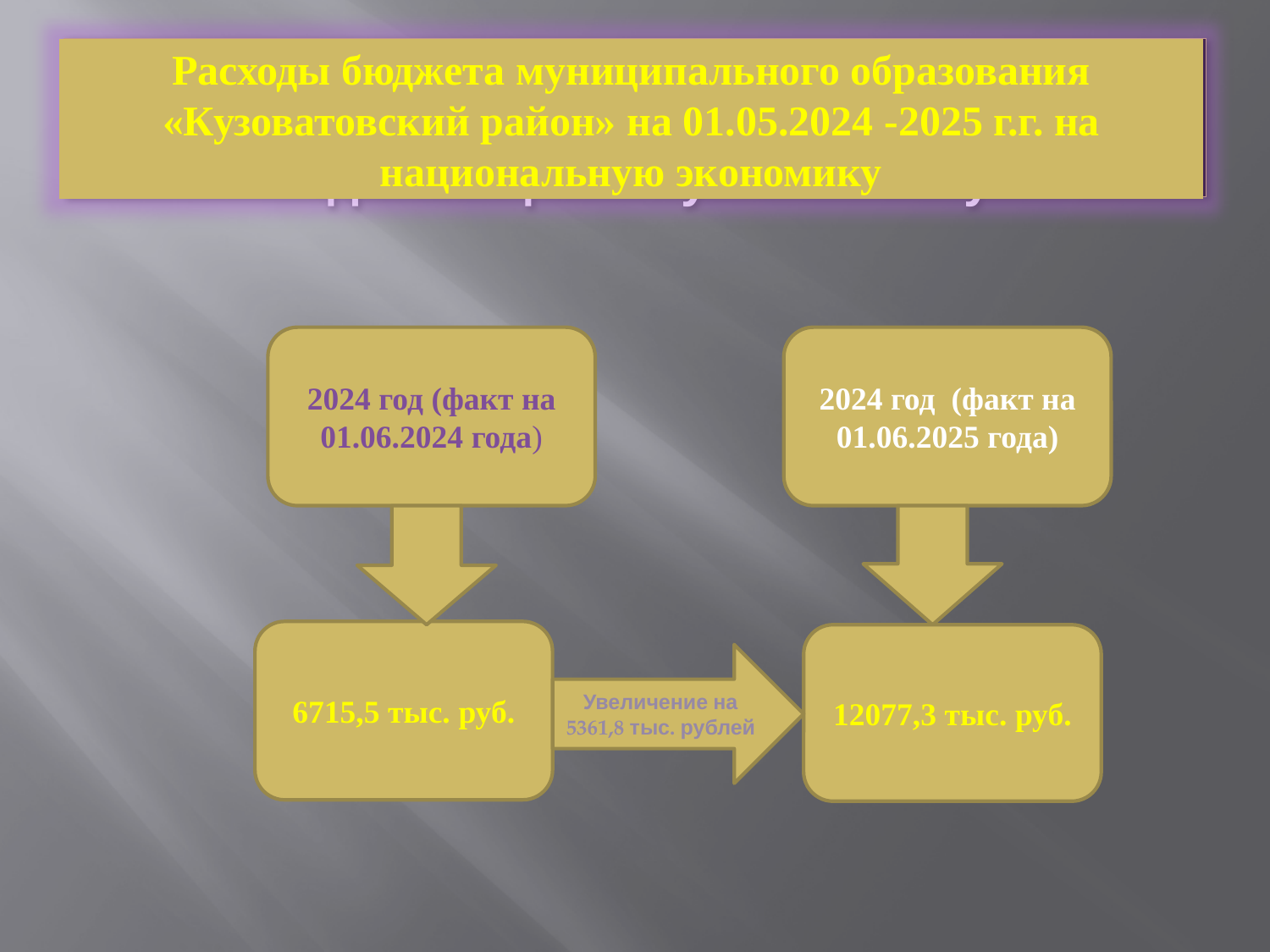

# Расходы бюджета муниципального образования «Кузоватовский район» на 2014 год на социальную политику
Расходы бюджета муниципального образования «Кузоватовский район» на 01.05.2024 -2025 г.г. на национальную экономику
2024 год (факт на 01.06.2024 года)
2024 год  (факт на 01.06.2025 года)

6715,5 тыс. руб.
12077,3 тыс. руб.
Увеличение на 5361,8 тыс. рублей